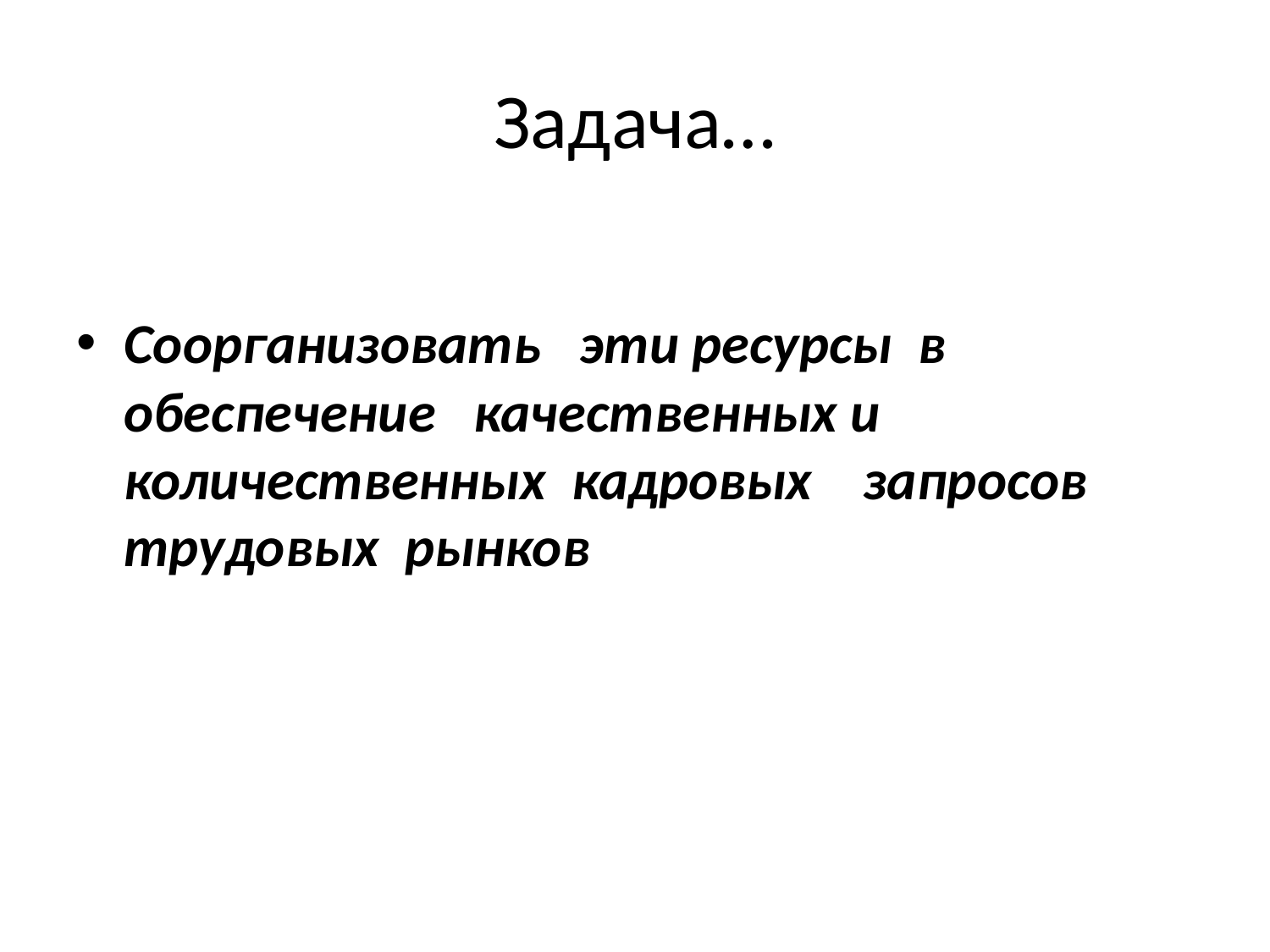

# Задача…

Соорганизовать   эти ресурсы  в  обеспечение   качественных и количественных  кадровых    запросов   трудовых  рынков